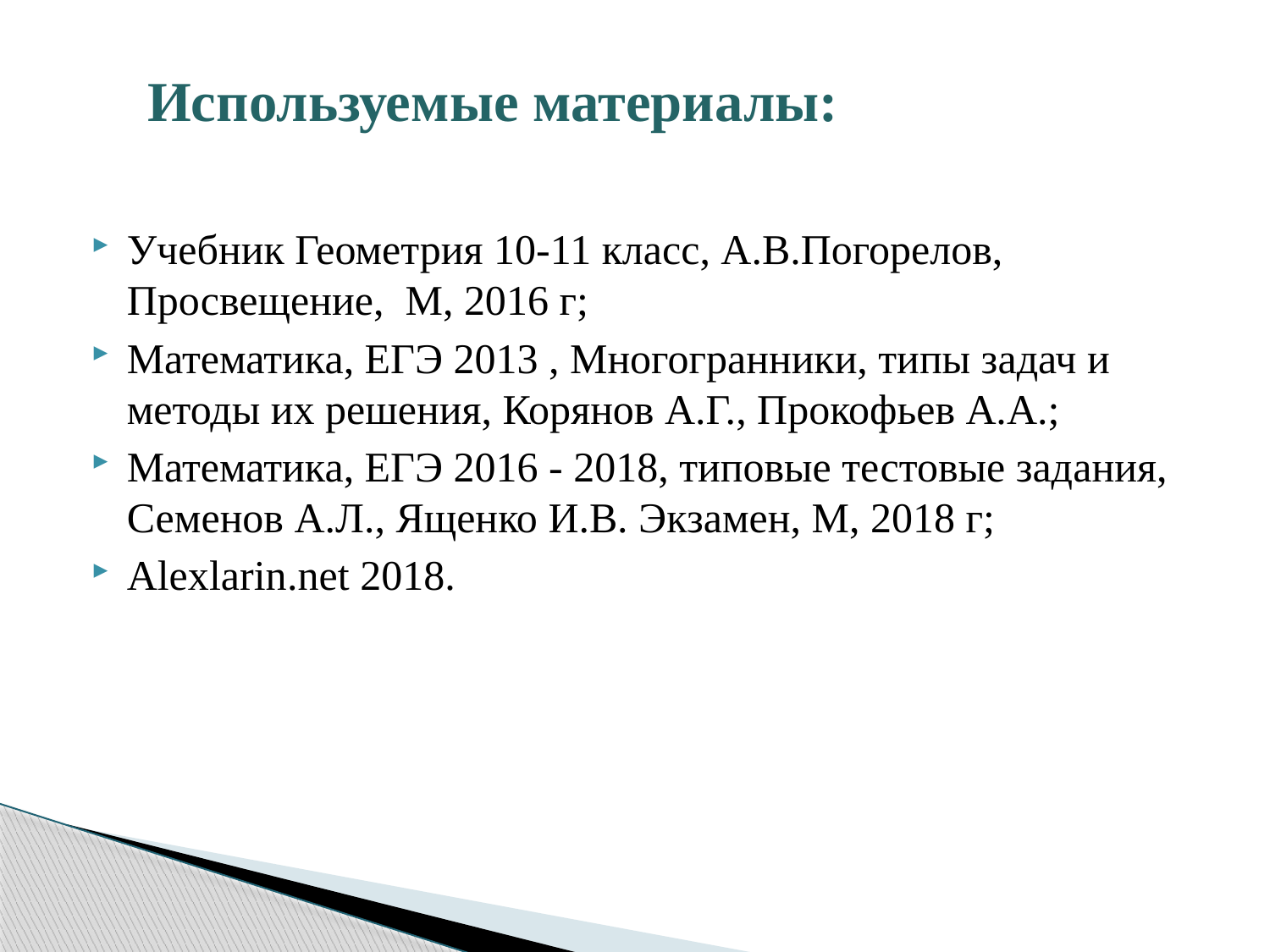

# Используемые материалы:
Учебник Геометрия 10-11 класс, А.В.Погорелов, Просвещение,  М, 2016 г;
Математика, ЕГЭ 2013 , Многогранники, типы задач и методы их решения, Корянов А.Г., Прокофьев А.А.;
Математика, ЕГЭ 2016 - 2018, типовые тестовые задания,  Семенов А.Л., Ященко И.В. Экзамен, М, 2018 г;
Alexlarin.net 2018.